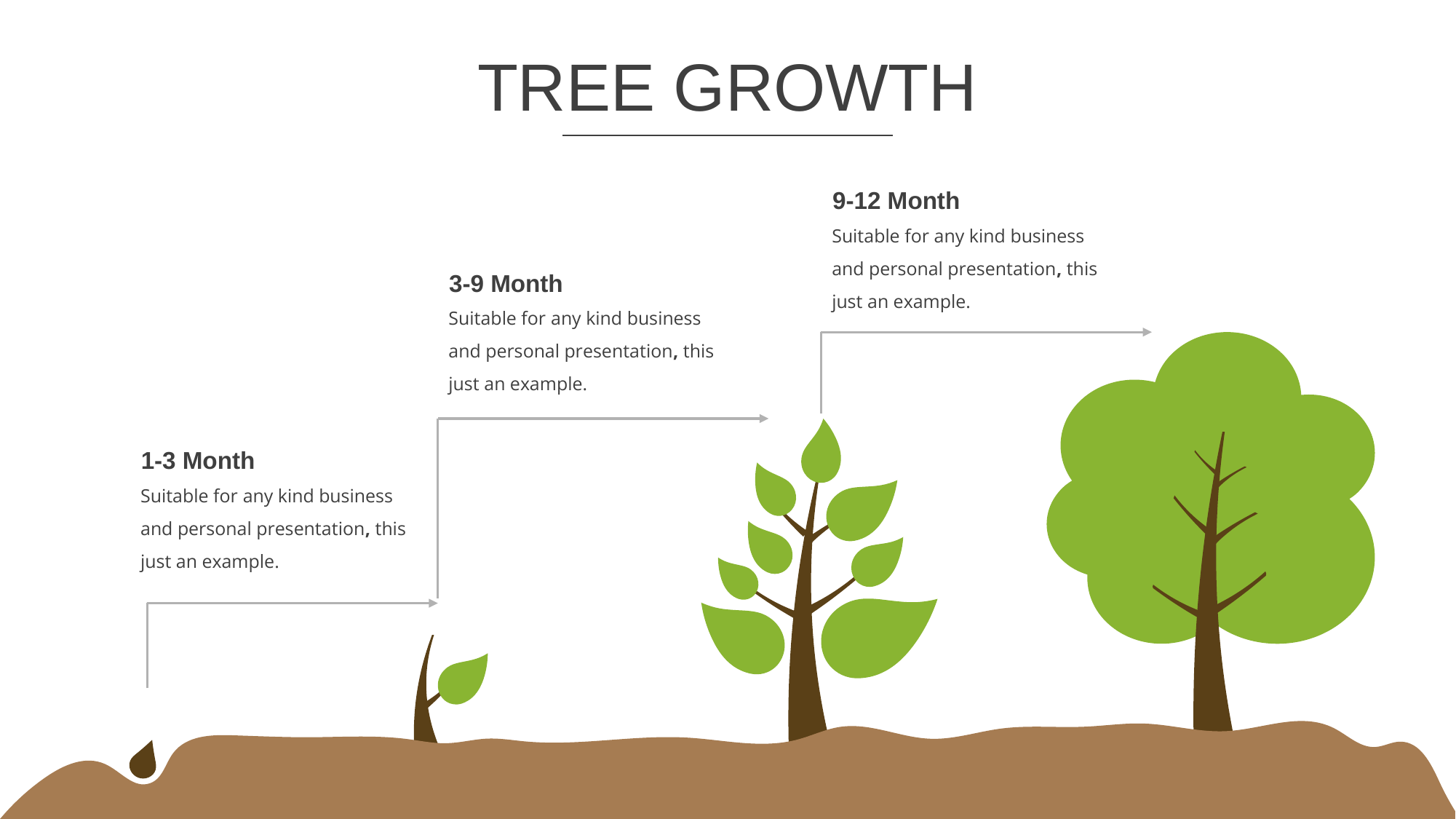

# TREE GROWTH
9-12 Month
Suitable for any kind business and personal presentation, this just an example.
3-9 Month
Suitable for any kind business and personal presentation, this just an example.

1-3 Month

Suitable for any kind business and personal presentation, this just an example.